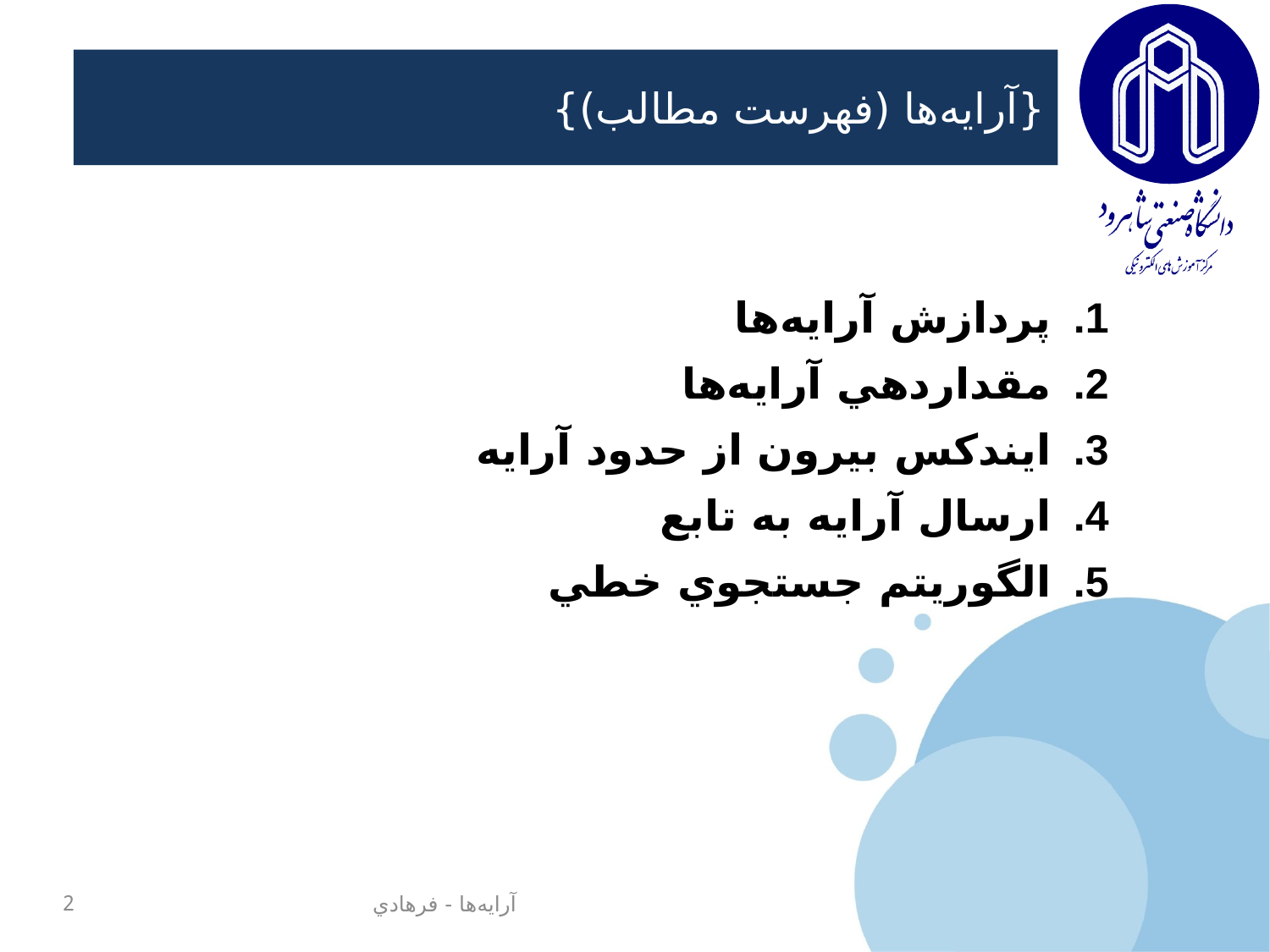

# {آرايه‌ها (فهرست مطالب)}
پردازش‌ آرايه‌ها
مقداردهي آرايه‌ها‌
ايندكس بيرون از حدود آرايه‌
ارسال آرايه به تابع
الگوريتم جستجوي خطي
2
آرايه‌ها - فرهادي